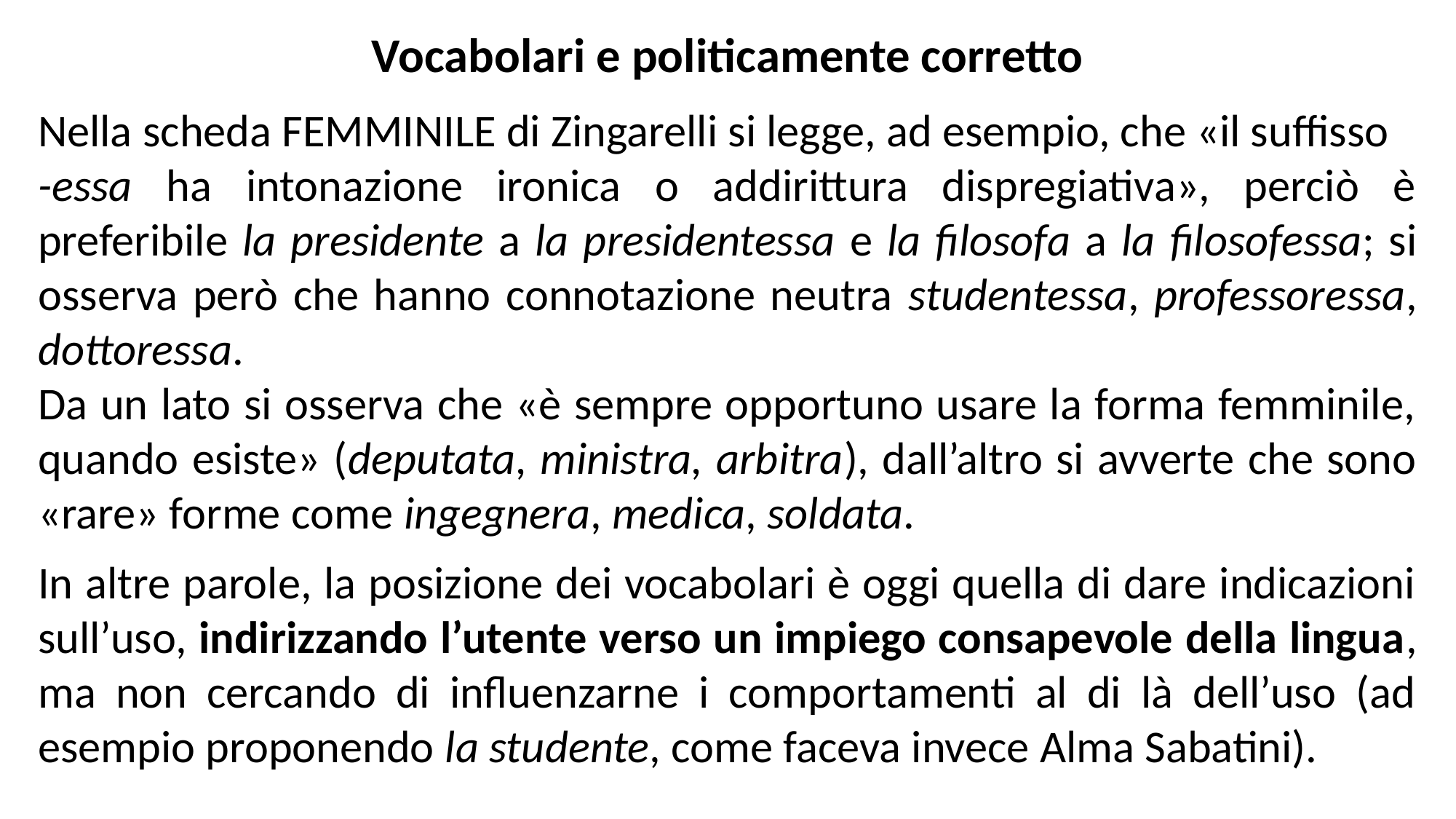

Vocabolari e politicamente corretto
Nella scheda FEMMINILE di Zingarelli si legge, ad esempio, che «il suffisso
-essa ha intonazione ironica o addirittura dispregiativa», perciò è preferibile la presidente a la presidentessa e la filosofa a la filosofessa; si osserva però che hanno connotazione neutra studentessa, professoressa, dottoressa.
Da un lato si osserva che «è sempre opportuno usare la forma femminile, quando esiste» (deputata, ministra, arbitra), dall’altro si avverte che sono «rare» forme come ingegnera, medica, soldata.
In altre parole, la posizione dei vocabolari è oggi quella di dare indicazioni sull’uso, indirizzando l’utente verso un impiego consapevole della lingua, ma non cercando di influenzarne i comportamenti al di là dell’uso (ad esempio proponendo la studente, come faceva invece Alma Sabatini).